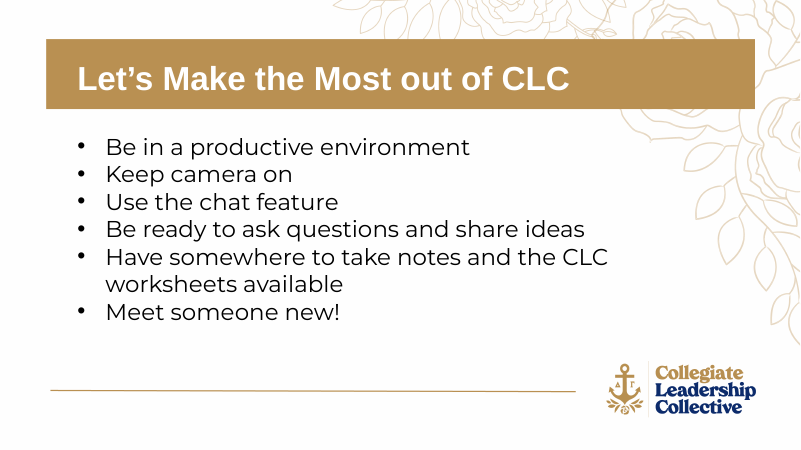

Let’s Make the Most out of CLC
Be in a productive environment
Keep camera on
Use the chat feature
Be ready to ask questions and share ideas
Have somewhere to take notes and the CLC worksheets available
Meet someone new!